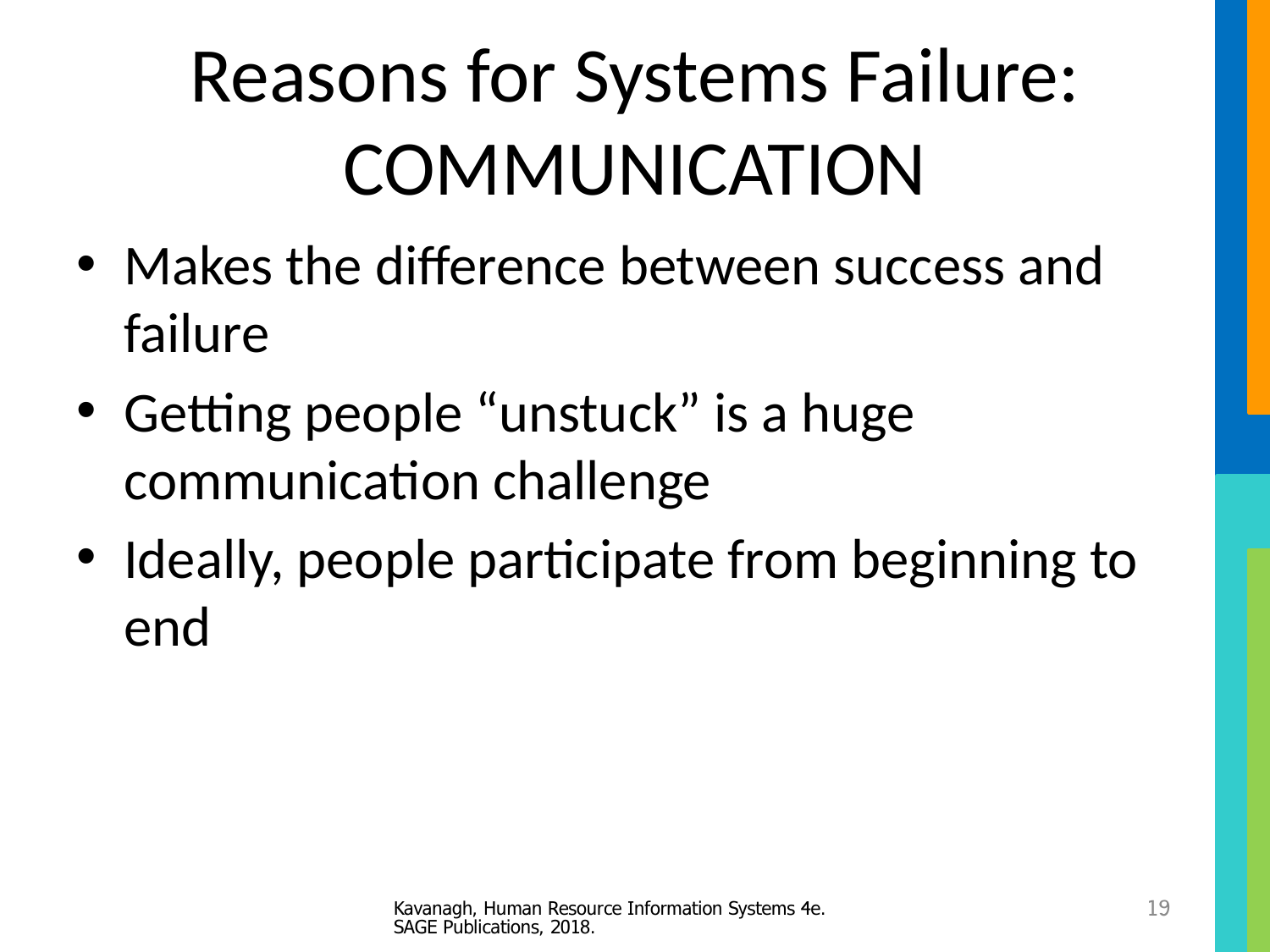

# Reasons for Systems Failure: COMMUNICATION
Makes the difference between success and failure
Getting people “unstuck” is a huge communication challenge
Ideally, people participate from beginning to end
Kavanagh, Human Resource Information Systems 4e. SAGE Publications, 2018.
19